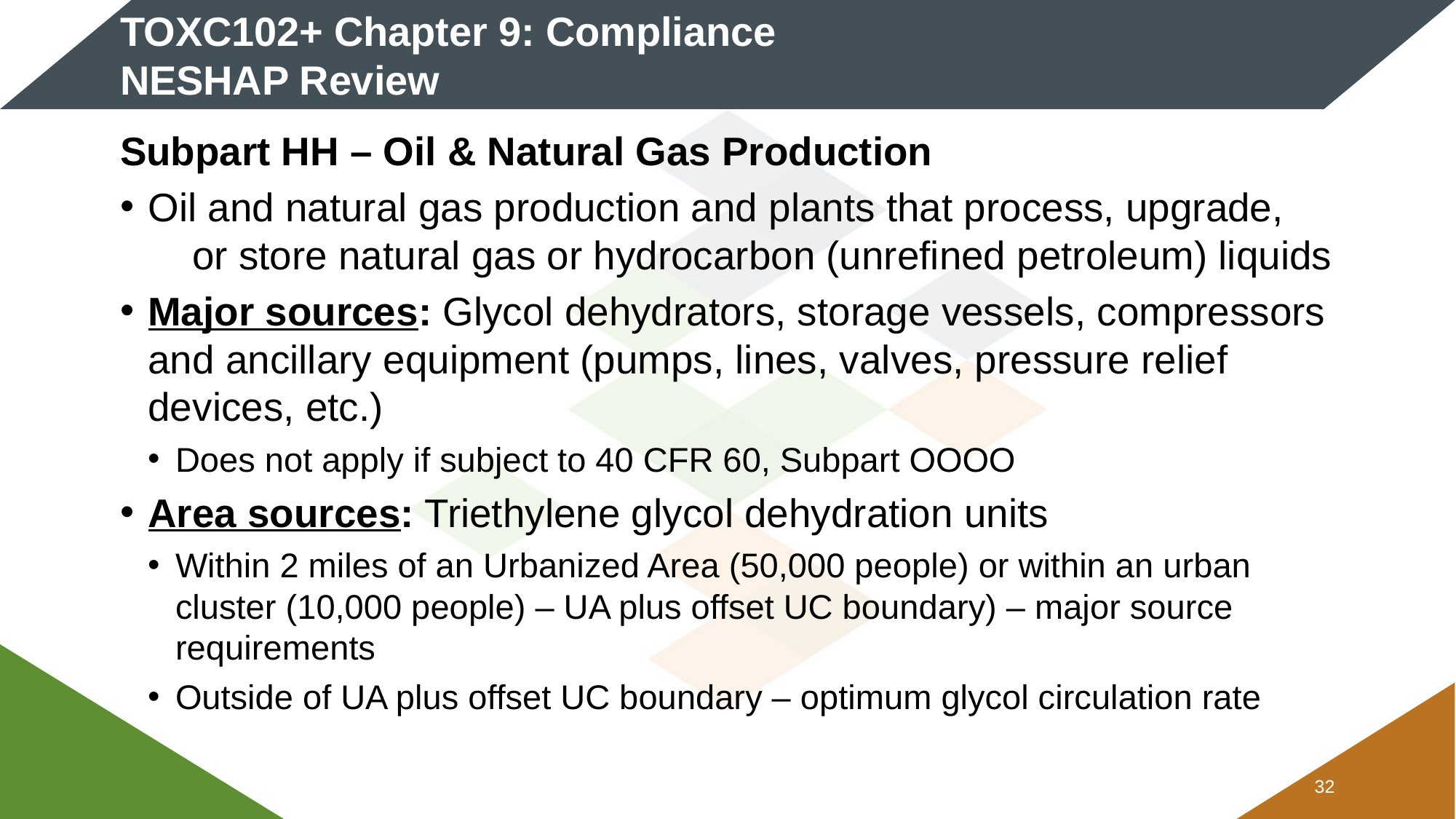

# TOXC102+ Chapter 9: Compliance NESHAP Review
Subpart HH – Oil & Natural Gas Production
Oil and natural gas production and plants that process, upgrade,         or store natural gas or hydrocarbon (unrefined petroleum) liquids
Major sources: Glycol dehydrators, storage vessels, compressors and ancillary equipment (pumps, lines, valves, pressure relief devices, etc.)
Does not apply if subject to 40 CFR 60, Subpart OOOO
Area sources: Triethylene glycol dehydration units
Within 2 miles of an Urbanized Area (50,000 people) or within an urban cluster (10,000 people) – UA plus offset UC boundary) – major source requirements
Outside of UA plus offset UC boundary – optimum glycol circulation rate
32